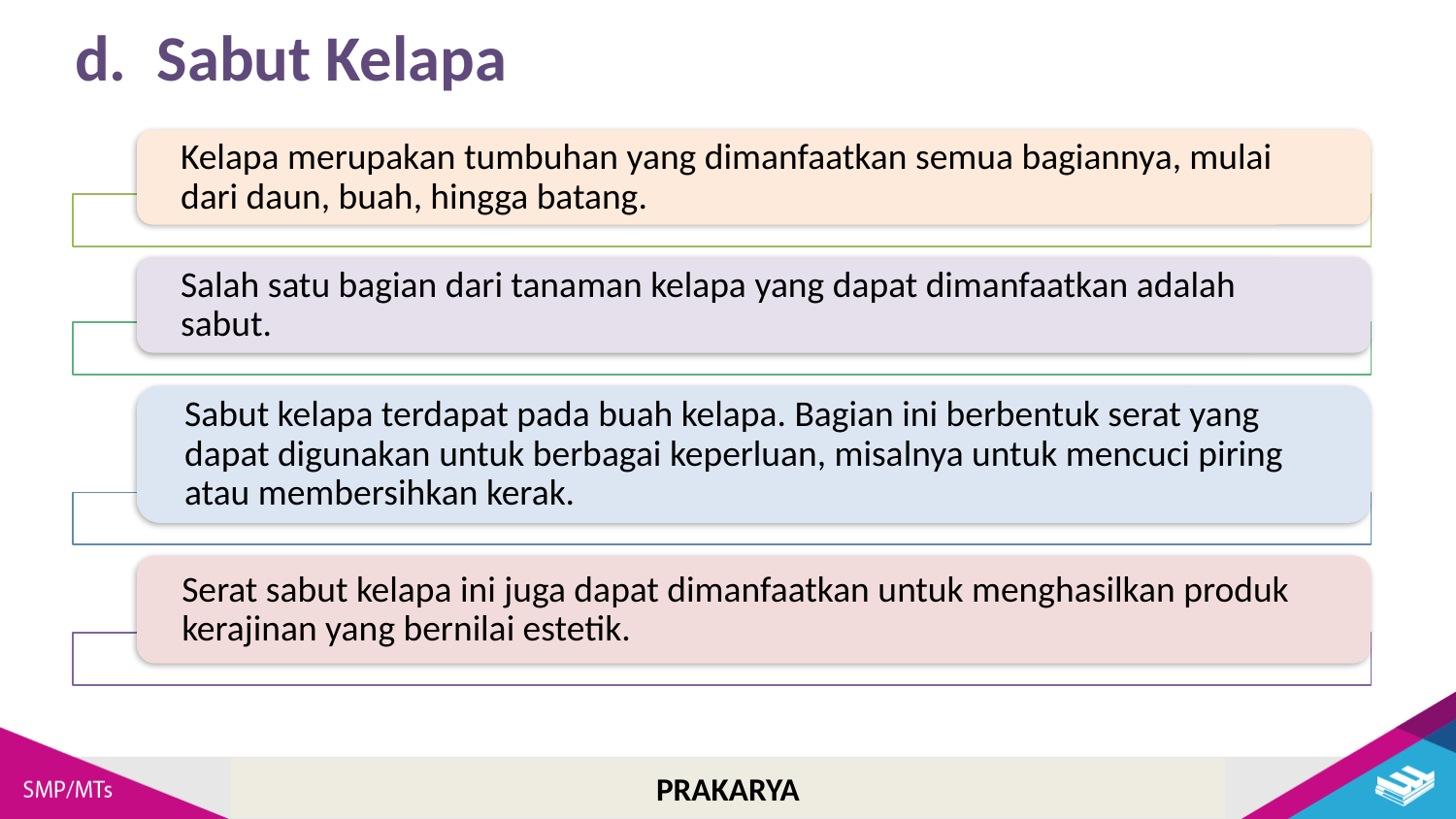

Sabut Kelapa
Kelapa merupakan tumbuhan yang dimanfaatkan semua bagiannya, mulai dari daun, buah, hingga batang.
Salah satu bagian dari tanaman kelapa yang dapat dimanfaatkan adalah sabut.
Sabut kelapa terdapat pada buah kelapa. Bagian ini berbentuk serat yang dapat digunakan untuk berbagai keperluan, misalnya untuk mencuci piring atau membersihkan kerak.
Serat sabut kelapa ini juga dapat dimanfaatkan untuk menghasilkan produk kerajinan yang bernilai estetik.